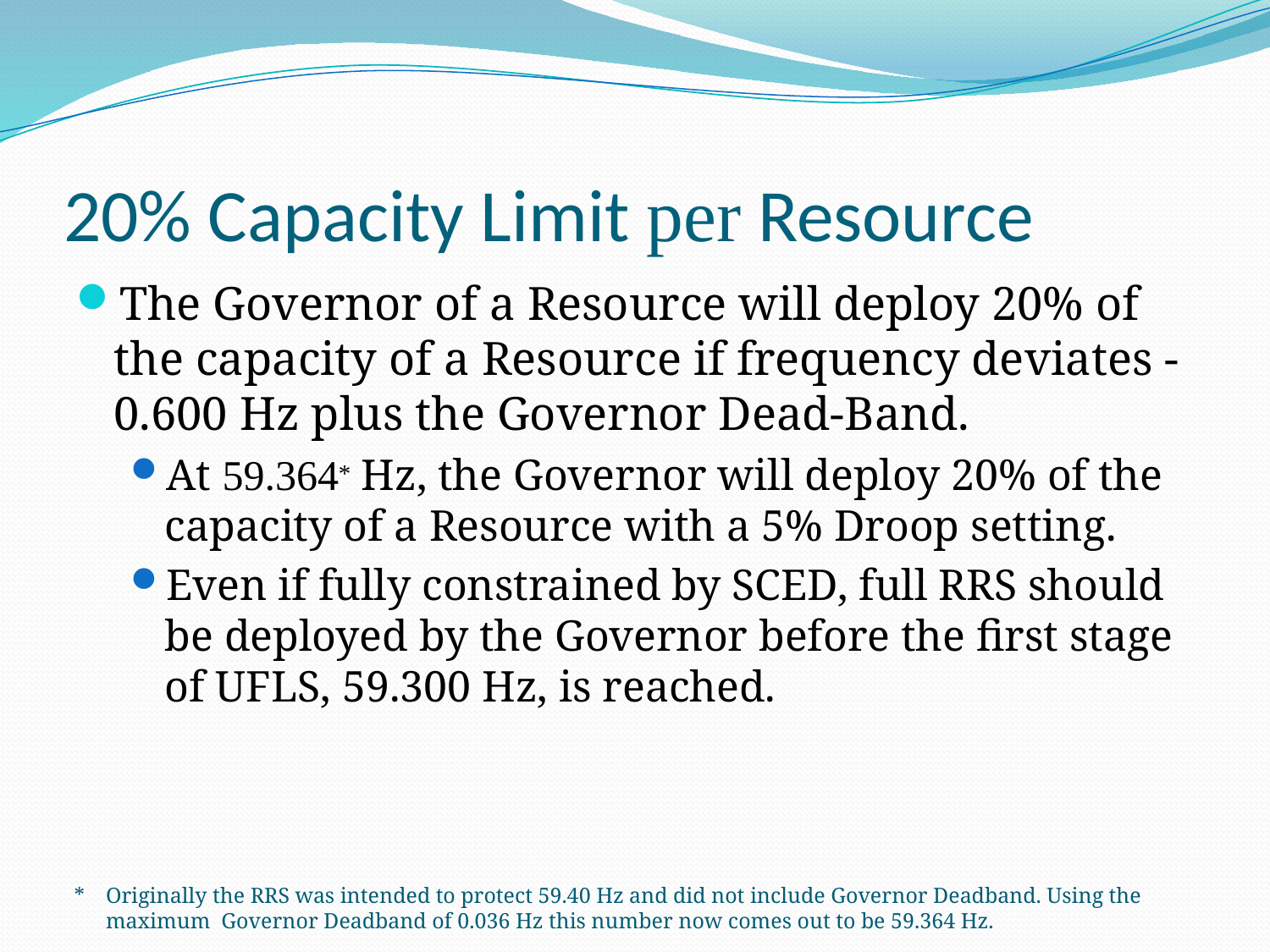

# 20% Capacity Limit per Resource
The Governor of a Resource will deploy 20% of the capacity of a Resource if frequency deviates -0.600 Hz plus the Governor Dead-Band.
At 59.364* Hz, the Governor will deploy 20% of the capacity of a Resource with a 5% Droop setting.
Even if fully constrained by SCED, full RRS should be deployed by the Governor before the first stage of UFLS, 59.300 Hz, is reached.
Originally the RRS was intended to protect 59.40 Hz and did not include Governor Deadband. Using the maximum  Governor Deadband of 0.036 Hz this number now comes out to be 59.364 Hz.